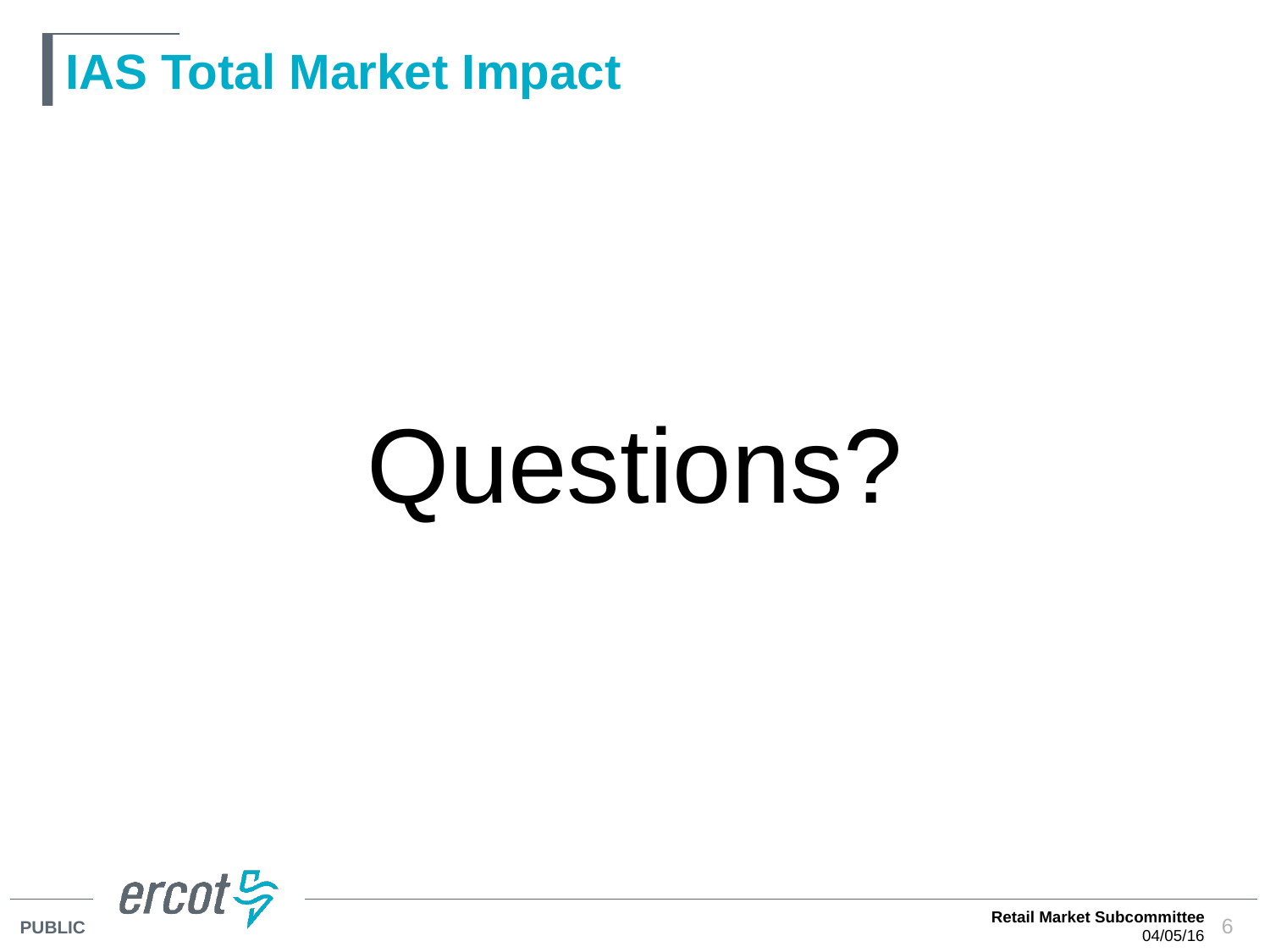

# IAS Total Market Impact

Questions?

Retail Market Subcommittee
04/05/16
6